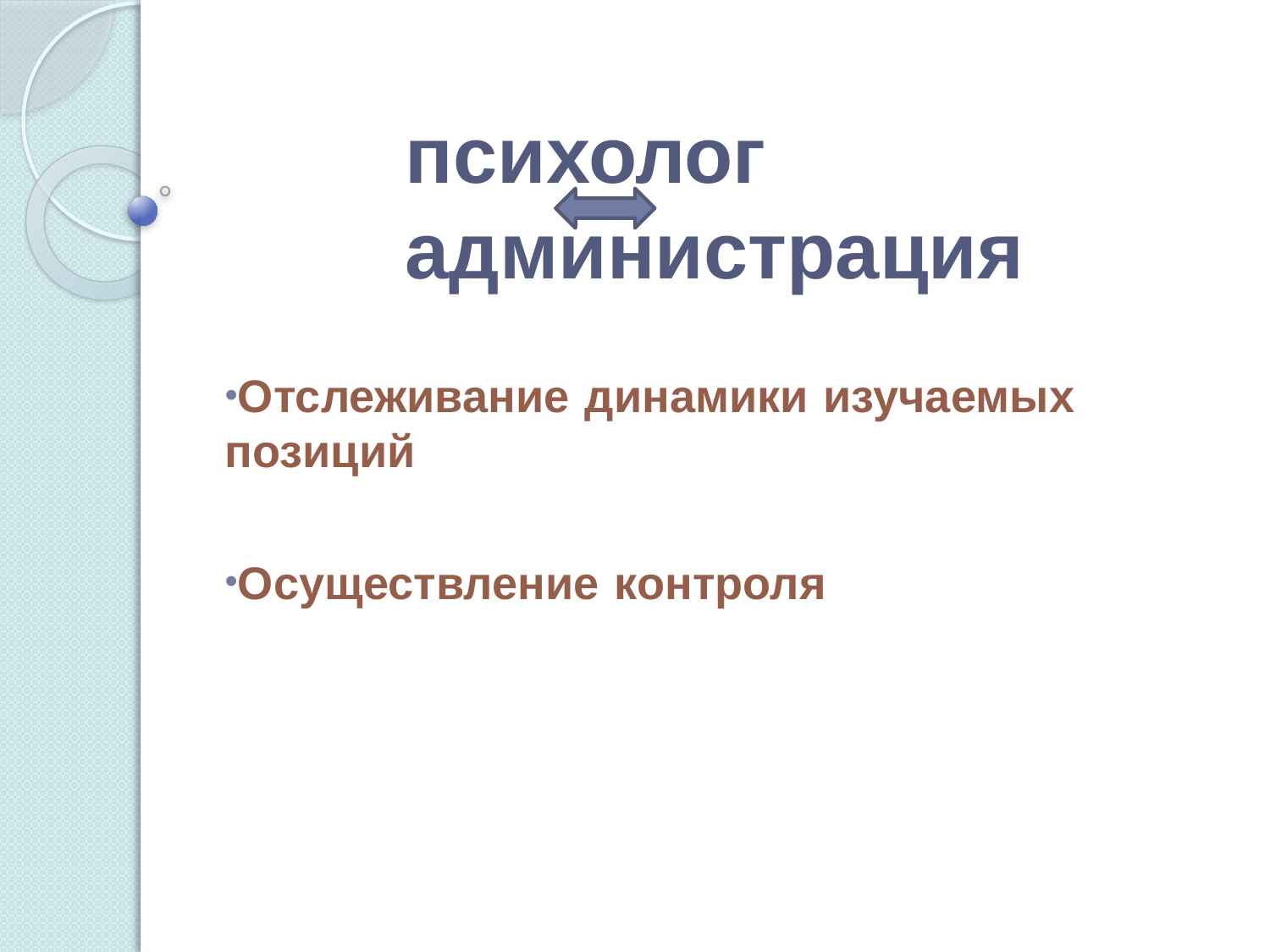

# психолог           администрация

Отслеживание динамики изучаемых позиций

Осуществление контроля